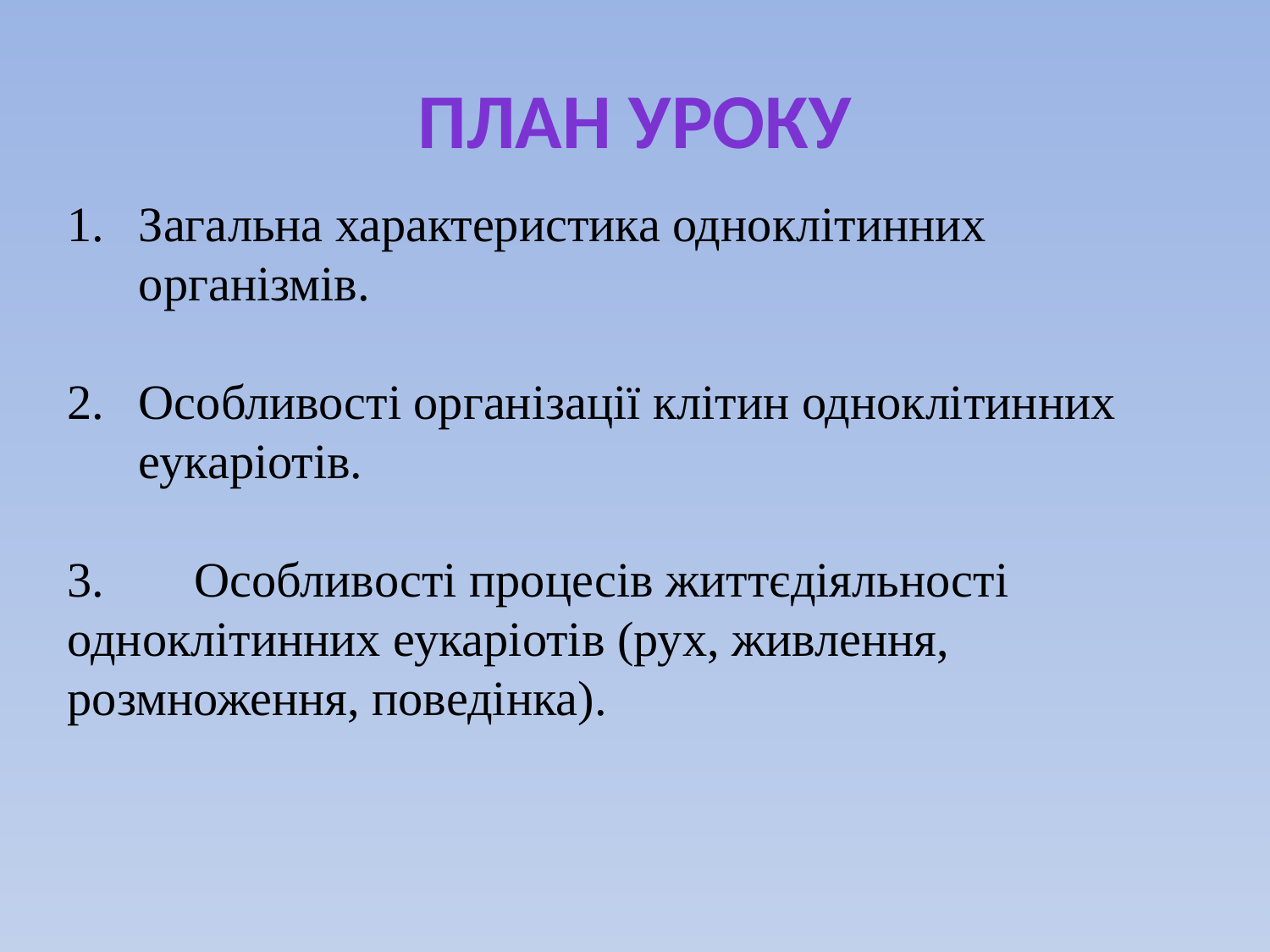

# План уроку
Загальна характеристика одноклітинних організмів.

Особливості організації клітин одноклітинних еукаріотів.

3.	Особливості процесів життєдіяльності одноклітинних еукаріотів (рух, живлення, розмноження, поведінка).